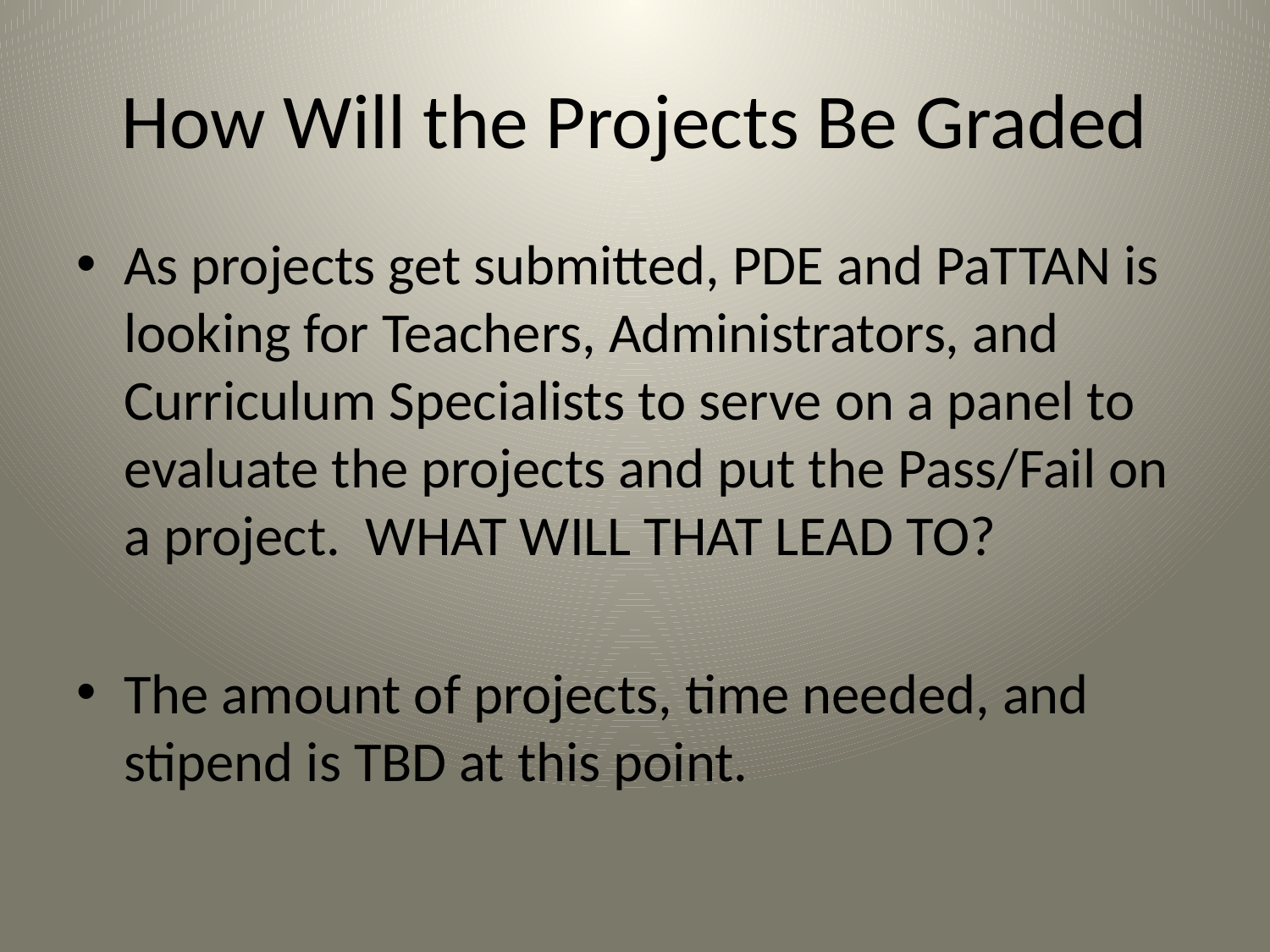

# How Will the Projects Be Graded
As projects get submitted, PDE and PaTTAN is looking for Teachers, Administrators, and Curriculum Specialists to serve on a panel to evaluate the projects and put the Pass/Fail on a project.  WHAT WILL THAT LEAD TO?

The amount of projects, time needed, and stipend is TBD at this point.